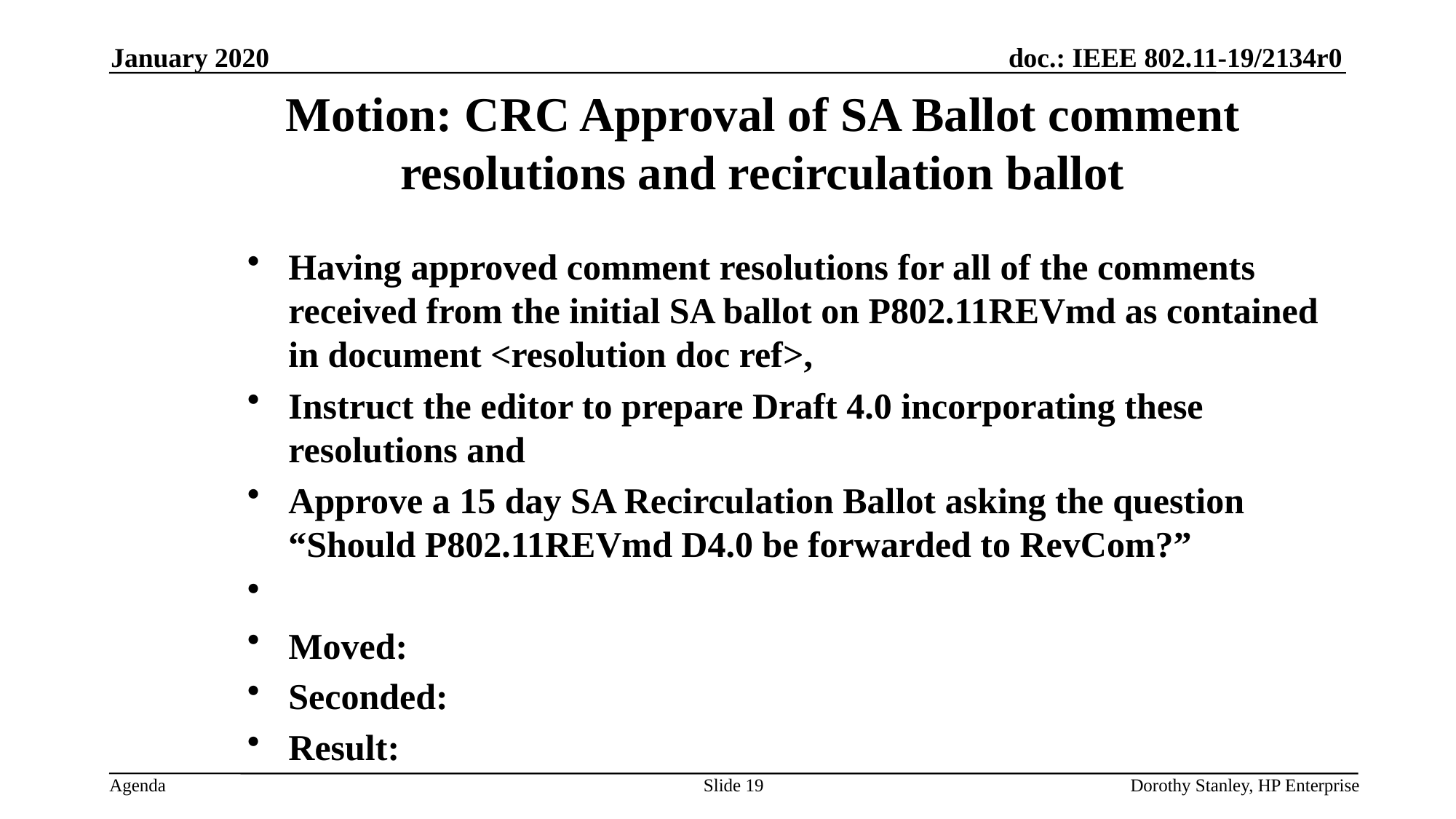

January 2020
Motion: CRC Approval of SA Ballot comment resolutions and recirculation ballot
Having approved comment resolutions for all of the comments received from the initial SA ballot on P802.11REVmd as contained in document <resolution doc ref>,
Instruct the editor to prepare Draft 4.0 incorporating these resolutions and
Approve a 15 day SA Recirculation Ballot asking the question “Should P802.11REVmd D4.0 be forwarded to RevCom?”

Moved:
Seconded:
Result:

Slide 19
Dorothy Stanley, HP Enterprise